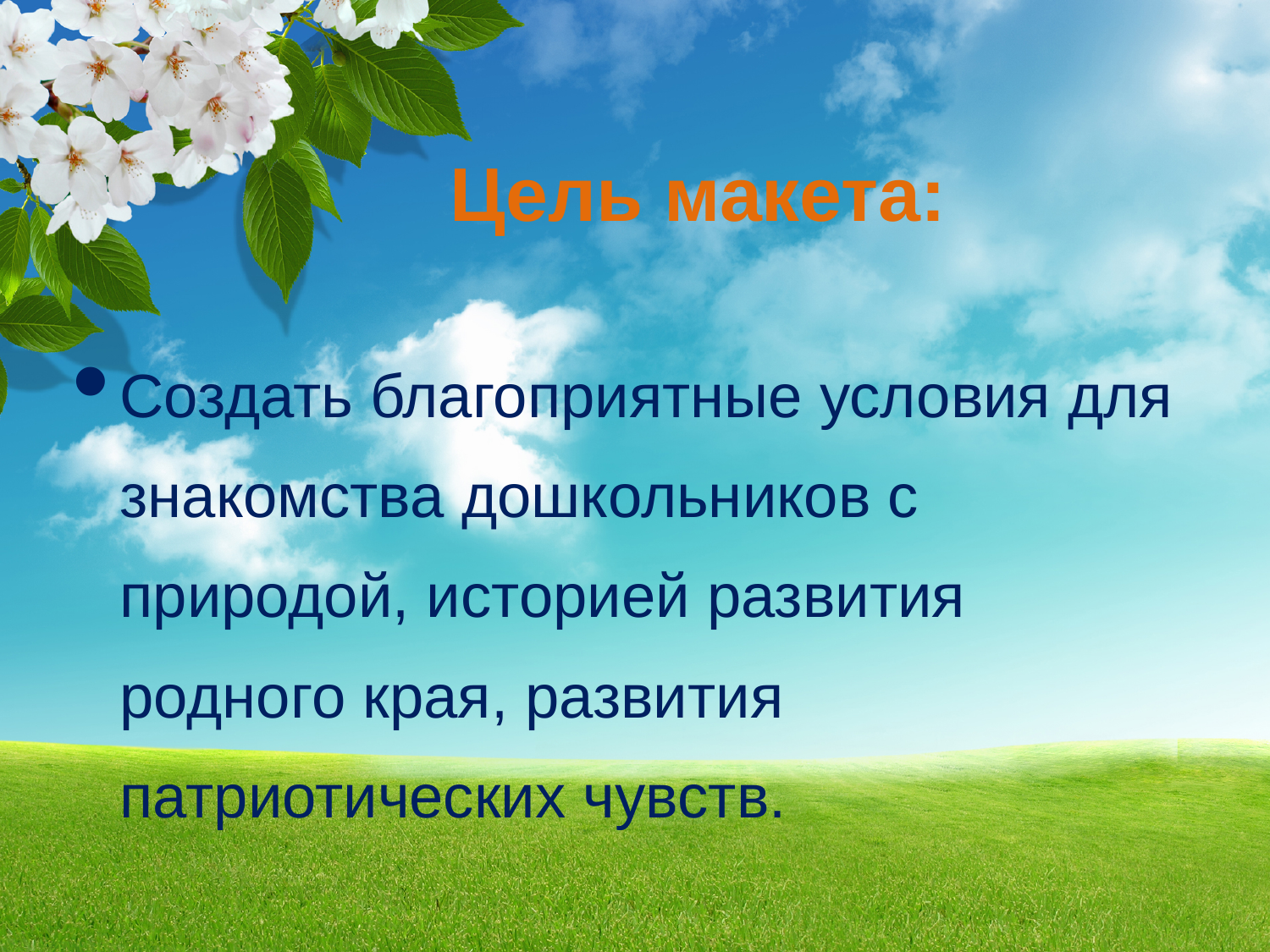

# Цель макета:
Создать благоприятные условия для знакомства дошкольников с природой, историей развития родного края, развития патриотических чувств.